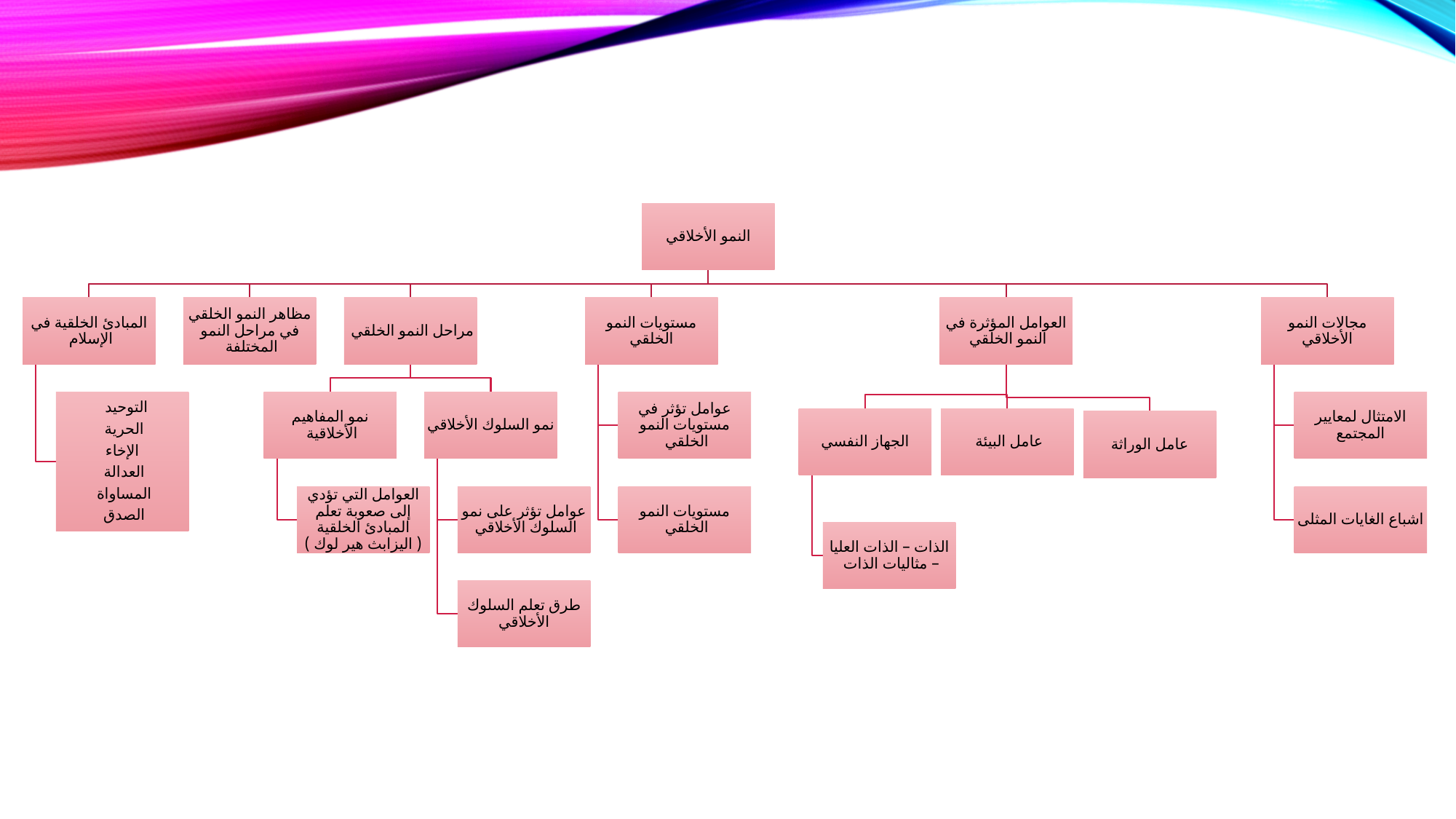

النمو الأخلاقي
المبادئ الخلقية في الإسلام
التوحيد
الحرية
الإخاء
العدالة
المساواة
الصدق
مظاهر النمو الخلقي في مراحل النمو المختلفة
مراحل النمو الخلقي
نمو المفاهيم الأخلاقية
العوامل التي تؤدي إلى صعوبة تعلم المبادئ الخلقية ( اليزابث هير لوك )
نمو السلوك الأخلاقي
عوامل تؤثر على نمو السلوك الأخلاقي
طرق تعلم السلوك الأخلاقي
مستويات النمو الخلقي
عوامل تؤثر في مستويات النمو الخلقي
مستويات النمو الخلقي
العوامل المؤثرة في النمو الخلقي
عامل الوراثة
عامل البيئة
الجهاز النفسي
الذات – الذات العليا – مثاليات الذات
مجالات النمو الأخلاقي
الامتثال لمعايير المجتمع
اشباع الغايات المثلى